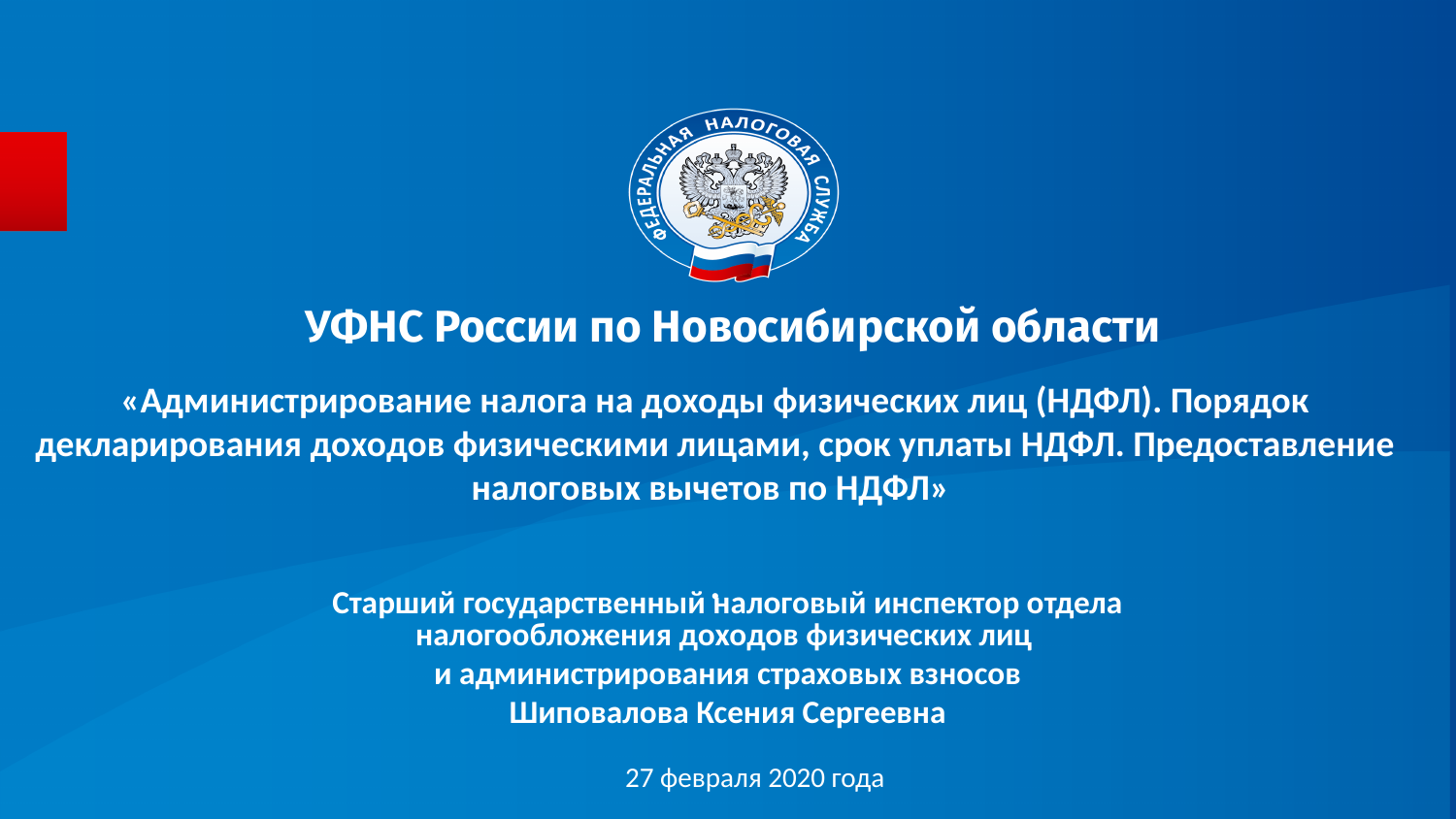

# УФНС России по Новосибирской области
«Администрирование налога на доходы физических лиц (НДФЛ). Порядок декларирования доходов физическими лицами, срок уплаты НДФЛ. Предоставление налоговых вычетов по НДФЛ»

.
Старший государственный налоговый инспектор отдела налогообложения доходов физических лиц
и администрирования страховых взносов
Шиповалова Ксения Сергеевна
       27 февраля 2020 года